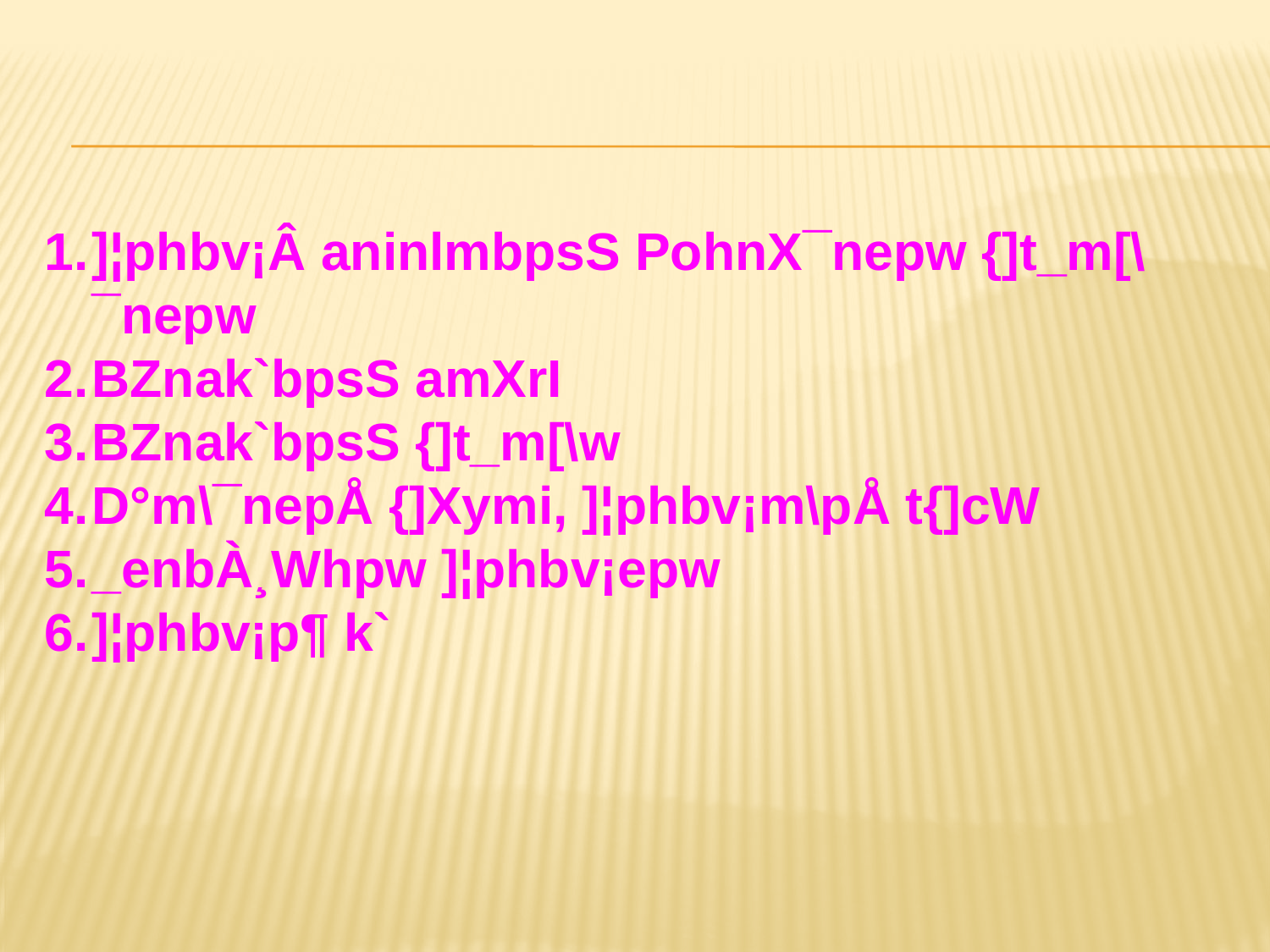

]¦phbv¡Â aninlmbpsS PohnX¯nepw {]t_m[\¯nepw
BZnak`bpsS amXrI
BZnak`bpsS {]t_m[\w
D°m\¯nepÅ {]Xymi, ]¦phbv¡m\pÅ t{]cW
_enbÀ¸Whpw ]¦phbv¡epw
]¦phbv¡p¶ k`